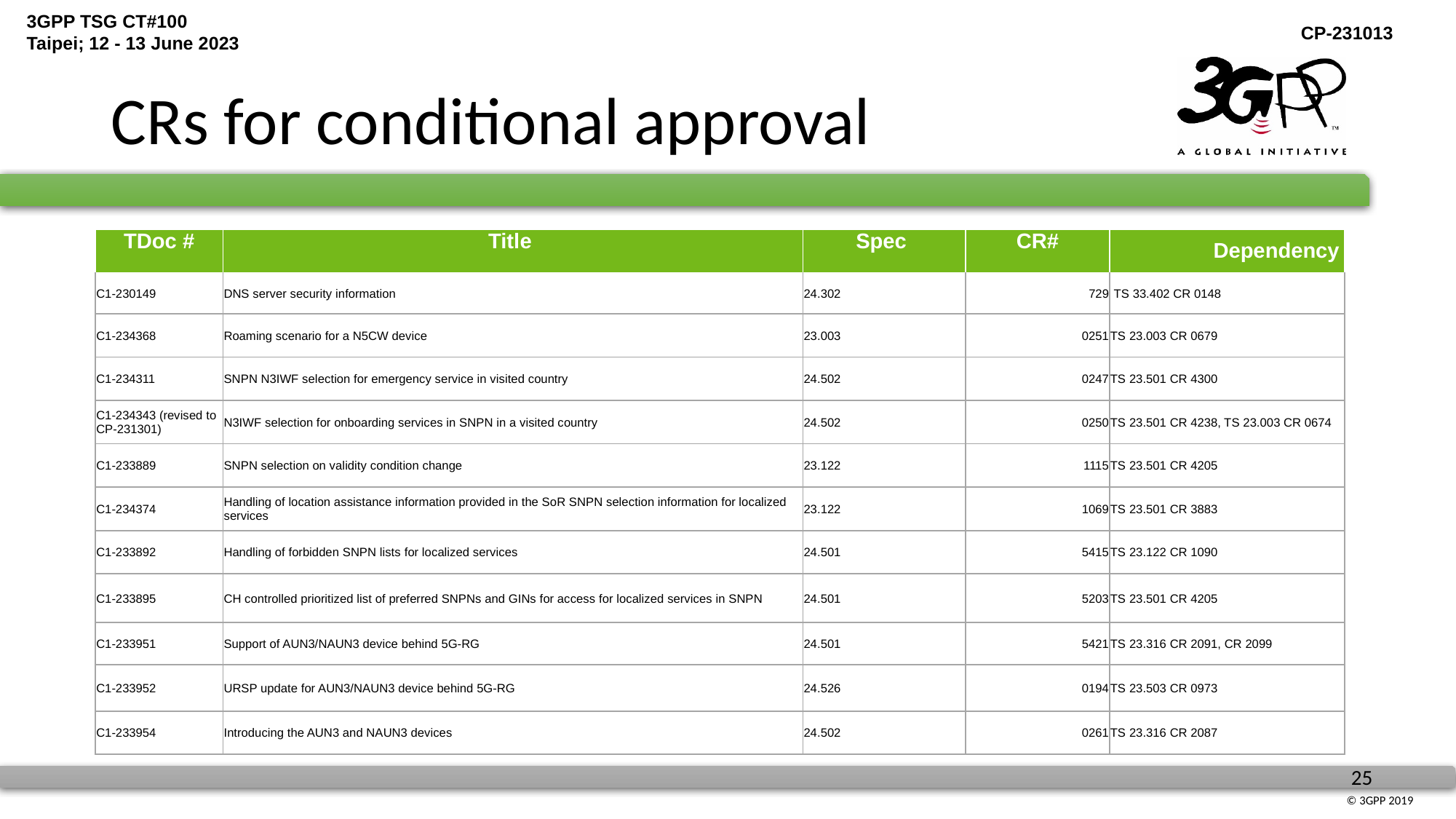

# CRs for conditional approval
| TDoc # | Title | Spec | CR# | Dependency |
| --- | --- | --- | --- | --- |
| C1-230149 | DNS server security information | 24.302 | 729 | TS 33.402 CR 0148 |
| C1-234368 | Roaming scenario for a N5CW device | 23.003 | 0251 | TS 23.003 CR 0679 |
| C1-234311 | SNPN N3IWF selection for emergency service in visited country | 24.502 | 0247 | TS 23.501 CR 4300 |
| C1-234343 (revised to CP-231301) | N3IWF selection for onboarding services in SNPN in a visited country | 24.502 | 0250 | TS 23.501 CR 4238, TS 23.003 CR 0674 |
| C1-233889 | SNPN selection on validity condition change | 23.122 | 1115 | TS 23.501 CR 4205 |
| C1-234374 | Handling of location assistance information provided in the SoR SNPN selection information for localized services | 23.122 | 1069 | TS 23.501 CR 3883 |
| C1-233892 | Handling of forbidden SNPN lists for localized services | 24.501 | 5415 | TS 23.122 CR 1090 |
| C1-233895 | CH controlled prioritized list of preferred SNPNs and GINs for access for localized services in SNPN | 24.501 | 5203 | TS 23.501 CR 4205 |
| C1-233951 | Support of AUN3/NAUN3 device behind 5G-RG | 24.501 | 5421 | TS 23.316 CR 2091, CR 2099 |
| C1-233952 | URSP update for AUN3/NAUN3 device behind 5G-RG | 24.526 | 0194 | TS 23.503 CR 0973 |
| C1-233954 | Introducing the AUN3 and NAUN3 devices | 24.502 | 0261 | TS 23.316 CR 2087 |